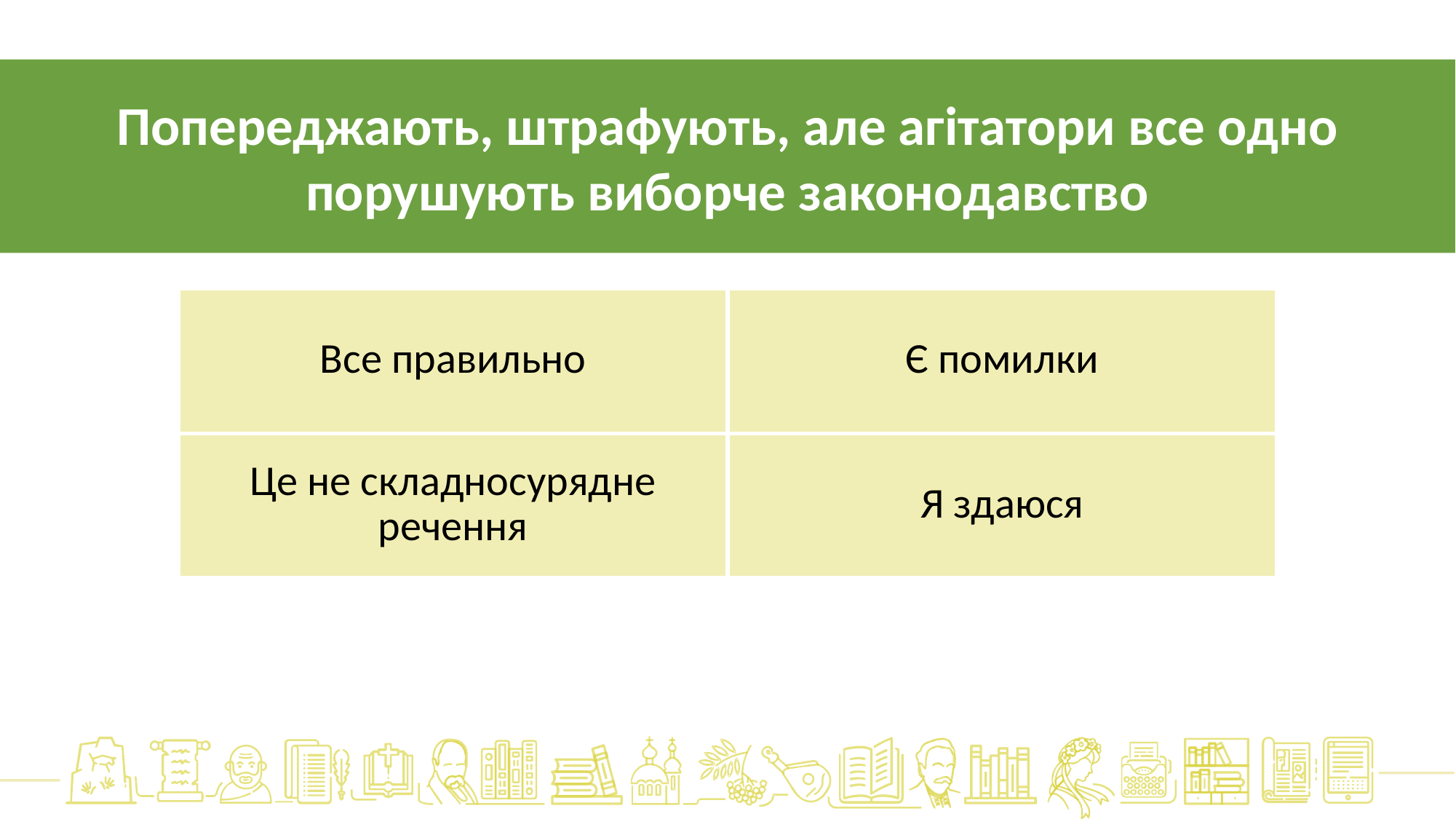

Попереджають, штрафують, але агітатори все одно порушують виборче законодавство
| Все правильно | Є помилки |
| --- | --- |
| Це не складносурядне речення | Я здаюся |